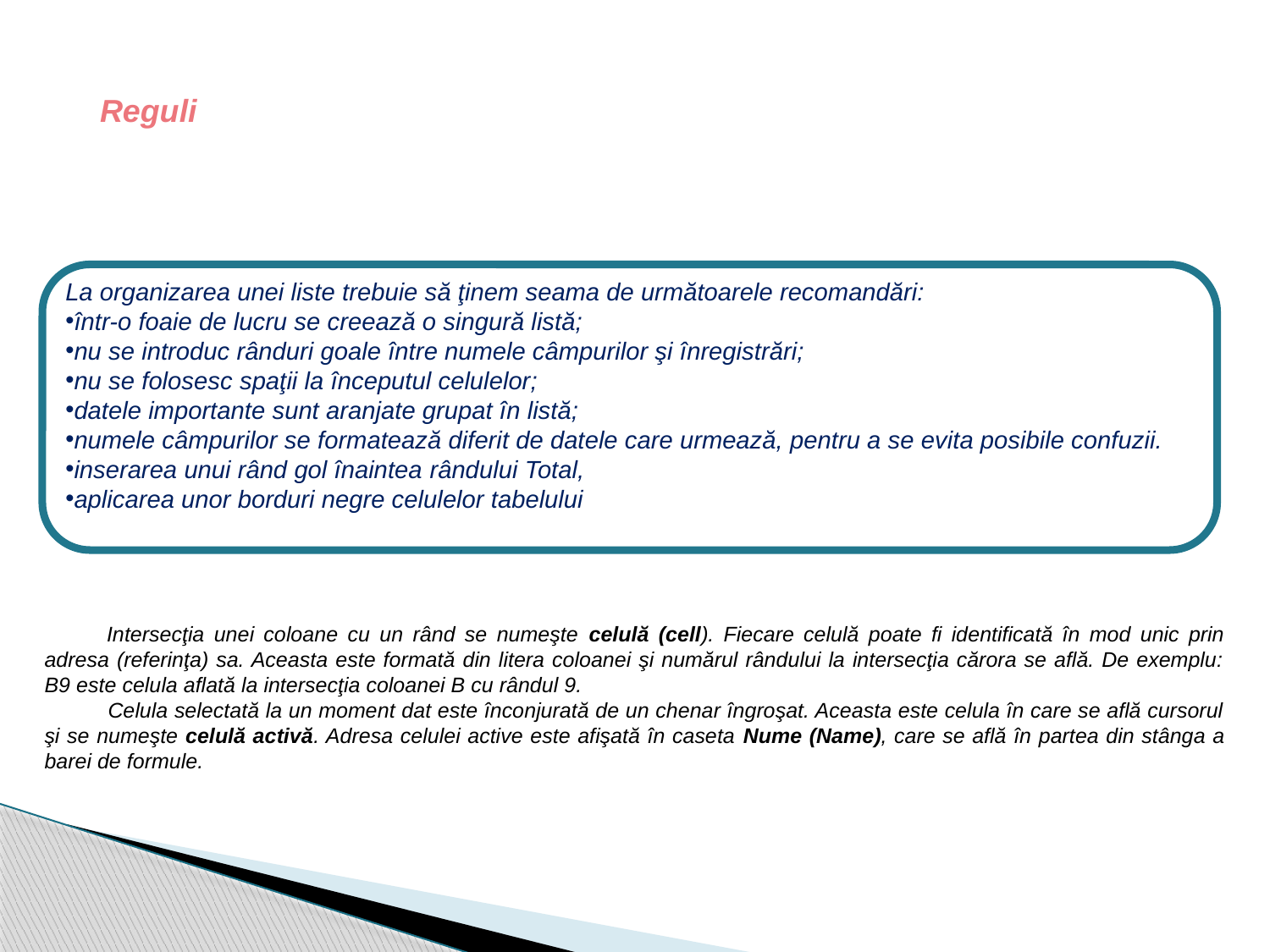

Reguli

La organizarea unei liste trebuie să ţinem seama de următoarele recomandări:
într-o foaie de lucru se creează o singură listă;
nu se introduc rânduri goale între numele câmpurilor şi înregistrări;
nu se folosesc spaţii la începutul celulelor;
datele importante sunt aranjate grupat în listă;
numele câmpurilor se formatează diferit de datele care urmează, pentru a se evita posibile confuzii.
inserarea unui rând gol înaintea rândului Total,
aplicarea unor borduri negre celulelor tabelului
Intersecţia unei coloane cu un rând se numeşte celulă (cell). Fiecare celulă poate fi identificată în mod unic prin adresa (referinţa) sa. Aceasta este formată din litera coloanei şi numărul rândului la intersecţia cărora se află. De exemplu: B9 este celula aflată la intersecţia coloanei B cu rândul 9.
Celula selectată la un moment dat este înconjurată de un chenar îngroşat. Aceasta este celula în care se află cursorul şi se numeşte celulă activă. Adresa celulei active este afişată în caseta Nume (Name), care se află în partea din stânga a barei de formule.